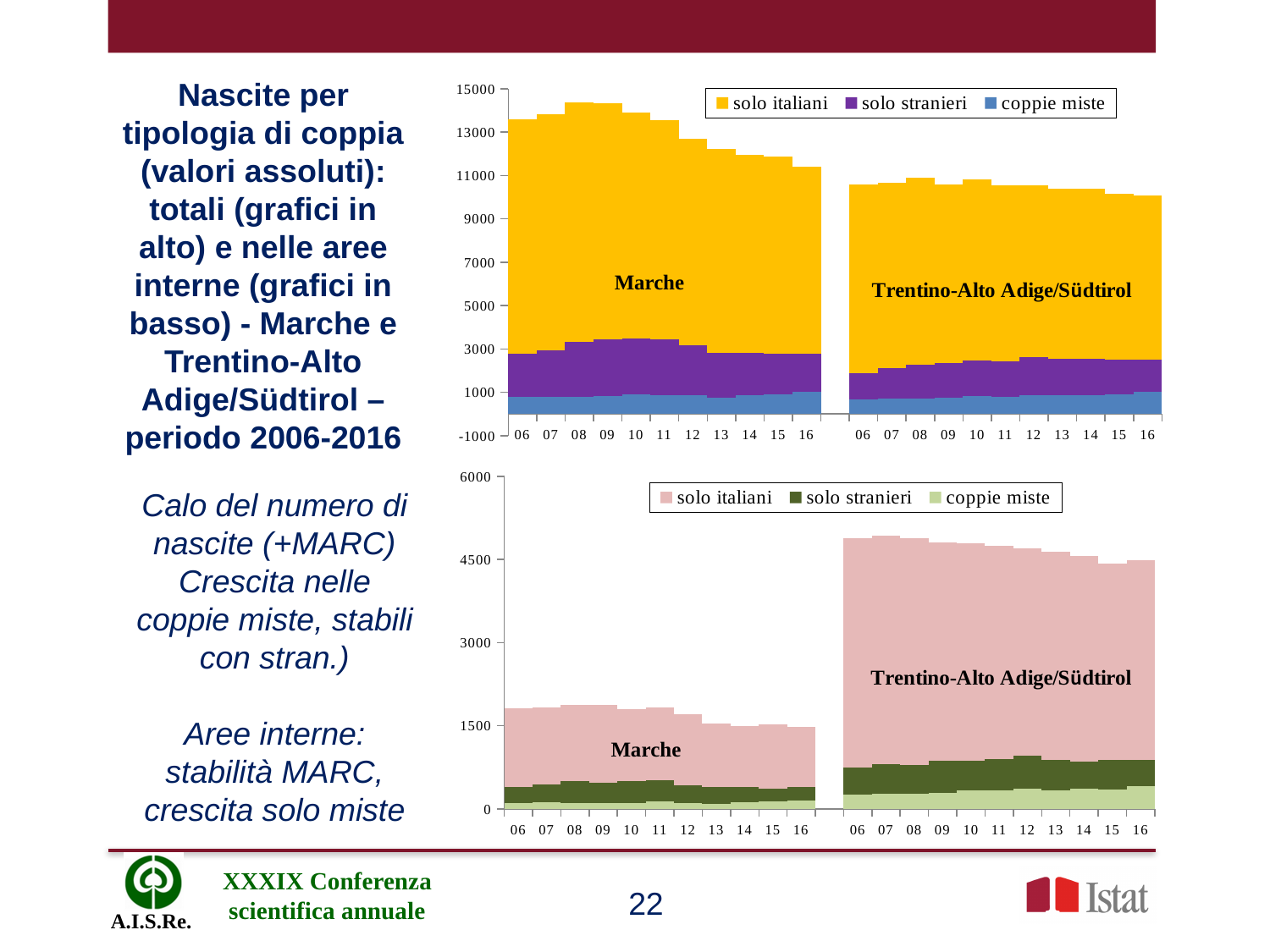

Nascite per tipologia di coppia (valori assoluti): totali (grafici in alto) e nelle aree interne (grafici in basso) - Marche e Trentino-Alto Adige/Südtirol – periodo 2006-2016

### Chart: Marche

| Category | coppie miste | solo stranieri | solo italiani |
|---|---|---|---|
| 06 | 798.0 | 1998.0 | 10805.0 |
| 07 | 771.0 | 2152.0 | 10917.0 |
| 08 | 778.0 | 2548.0 | 11055.0 |
| 09 | 836.0 | 2610.0 | 10897.0 |
| 10 | 918.0 | 2556.0 | 10444.0 |
| 11 | 881.0 | 2550.0 | 10111.0 |
| 12 | 883.0 | 2298.0 | 9527.0 |
| 13 | 743.0 | 2058.0 | 9425.0 |
| 14 | 846.0 | 1976.0 | 9144.0 |
| 15 | 920.0 | 1869.0 | 9092.0 |
| 16 | 1038.0 | 1749.0 | 8626.0 |
|  | None | None | None |
| 06 | 656.0 | 1241.0 | 8702.0 |
| 07 | 708.0 | 1410.0 | 8565.0 |
| 08 | 707.0 | 1544.0 | 8631.0 |
| 09 | 730.0 | 1608.0 | 8249.0 |
| 10 | 844.0 | 1608.0 | 8381.0 |
| 11 | 789.0 | 1647.0 | 8131.0 |
| 12 | 870.0 | 1733.0 | 7962.0 |
| 13 | 872.0 | 1684.0 | 7837.0 |
| 14 | 882.0 | 1656.0 | 7840.0 |
| 15 | 892.0 | 1628.0 | 7652.0 |
| 16 | 1004.0 | 1516.0 | 7567.0 |

### Chart: Marche

| Category | coppie miste | solo stranieri | solo italiani |
|---|---|---|---|
| 06 | 101.0 | 297.0 | 1414.0 |
| 07 | 115.0 | 321.0 | 1396.0 |
| 08 | 112.0 | 389.0 | 1380.0 |
| 09 | 111.0 | 361.0 | 1407.0 |
| 10 | 106.0 | 390.0 | 1308.0 |
| 11 | 130.0 | 387.0 | 1307.0 |
| 12 | 107.0 | 320.0 | 1278.0 |
| 13 | 92.0 | 307.0 | 1149.0 |
| 14 | 123.0 | 270.0 | 1106.0 |
| 15 | 138.0 | 233.0 | 1160.0 |
| 16 | 148.0 | 242.0 | 1091.0 |
|  | None | None | None |
| 06 | 261.0 | 490.0 | 4137.0 |
| 07 | 279.0 | 531.0 | 4125.0 |
| 08 | 282.0 | 511.0 | 4086.0 |
| 09 | 292.0 | 573.0 | 3939.0 |
| 10 | 340.0 | 529.0 | 3923.0 |
| 11 | 337.0 | 566.0 | 3840.0 |
| 12 | 364.0 | 597.0 | 3742.0 |
| 13 | 333.0 | 550.0 | 3761.0 |
| 14 | 358.0 | 498.0 | 3701.0 |
| 15 | 355.0 | 524.0 | 3548.0 |
| 16 | 406.0 | 475.0 | 3603.0 |
Calo del numero di nascite (+MARC)
Crescita nelle coppie miste, stabili con stran.)

Aree interne: stabilità MARC, crescita solo miste
22